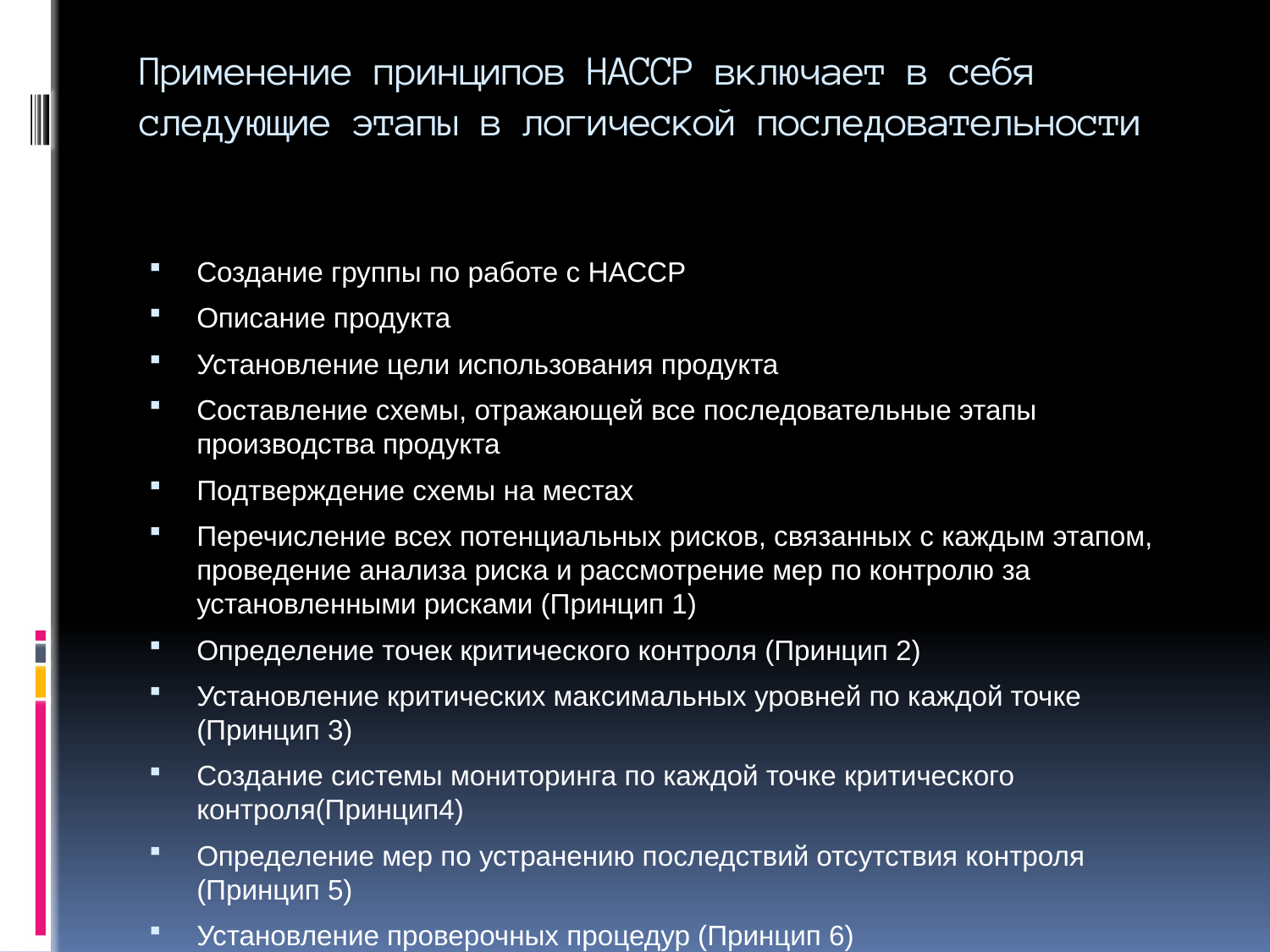

# Применение принципов HACCP включает в себя следующие этапы в логической последовательности
Создание группы по работе с НАССР
Описание продукта
Установление цели использования продукта
Составление схемы, отражающей все последовательные этапы производства продукта
Подтверждение схемы на местах
Перечисление всех потенциальных рисков, связанных с каждым этапом, проведение анализа риска и рассмотрение мер по контролю за установленными рисками (Принцип 1)
Определение точек критического контроля (Принцип 2)
Установление критических максимальных уровней по каждой точке (Принцип 3)
Создание системы мониторинга по каждой точке критического контроля(Принцип4)
Определение мер по устранению последствий отсутствия контроля (Принцип 5)
Установление проверочных процедур (Принцип 6)
Разработка документации и отчетов (Принцип 7)